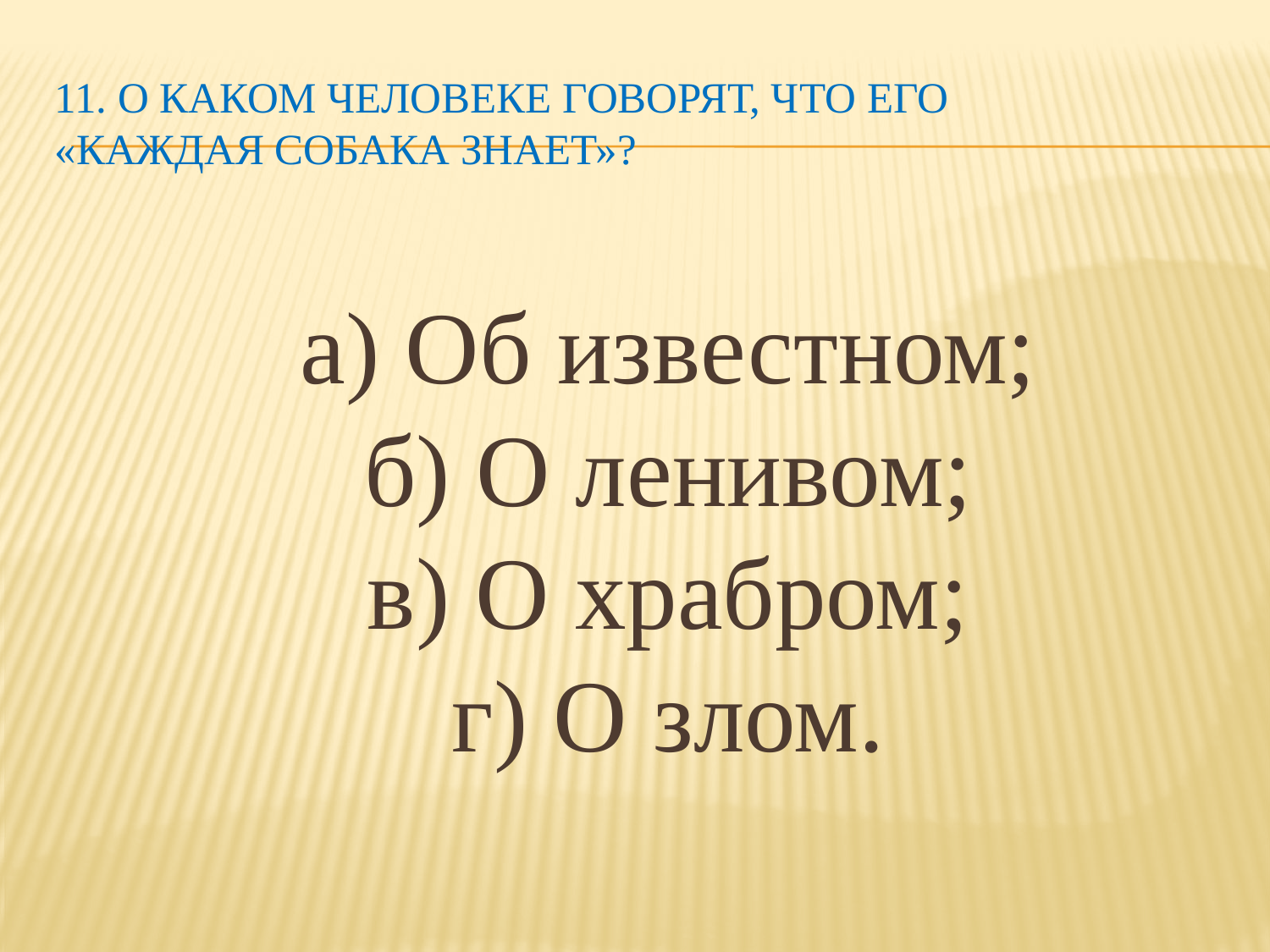

# 11. О каком человеке говорят, что его «каждая собака знает»?
а) Об известном;
б) О ленивом;
в) О храбром;
г) О злом.